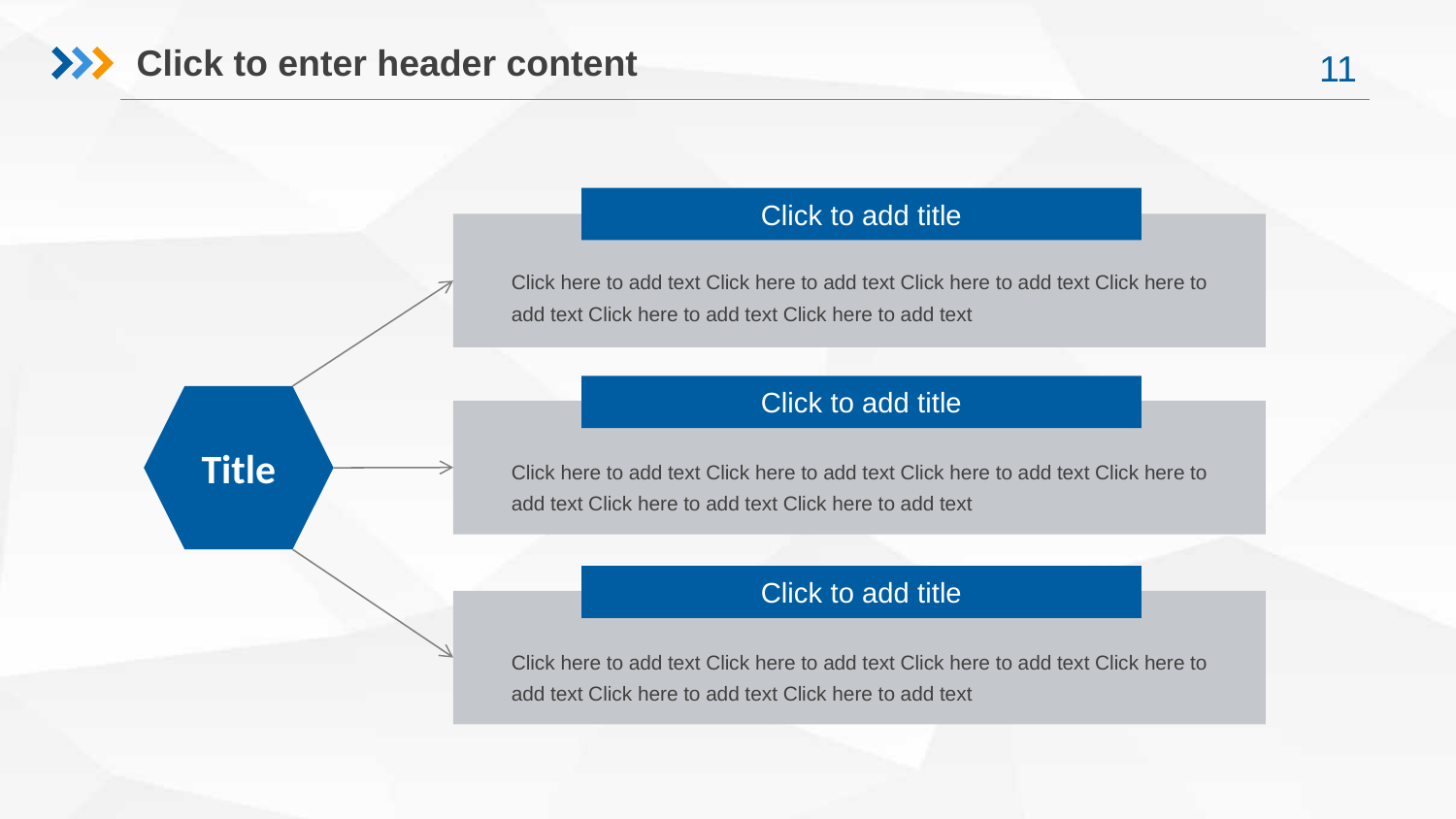

Click to enter header content
Click to add title

Click here to add text Click here to add text Click here to add text Click here to add text Click here to add text Click here to add text
Click to add title
Title

Click here to add text Click here to add text Click here to add text Click here to add text Click here to add text Click here to add text
Click to add title

Click here to add text Click here to add text Click here to add text Click here to add text Click here to add text Click here to add text